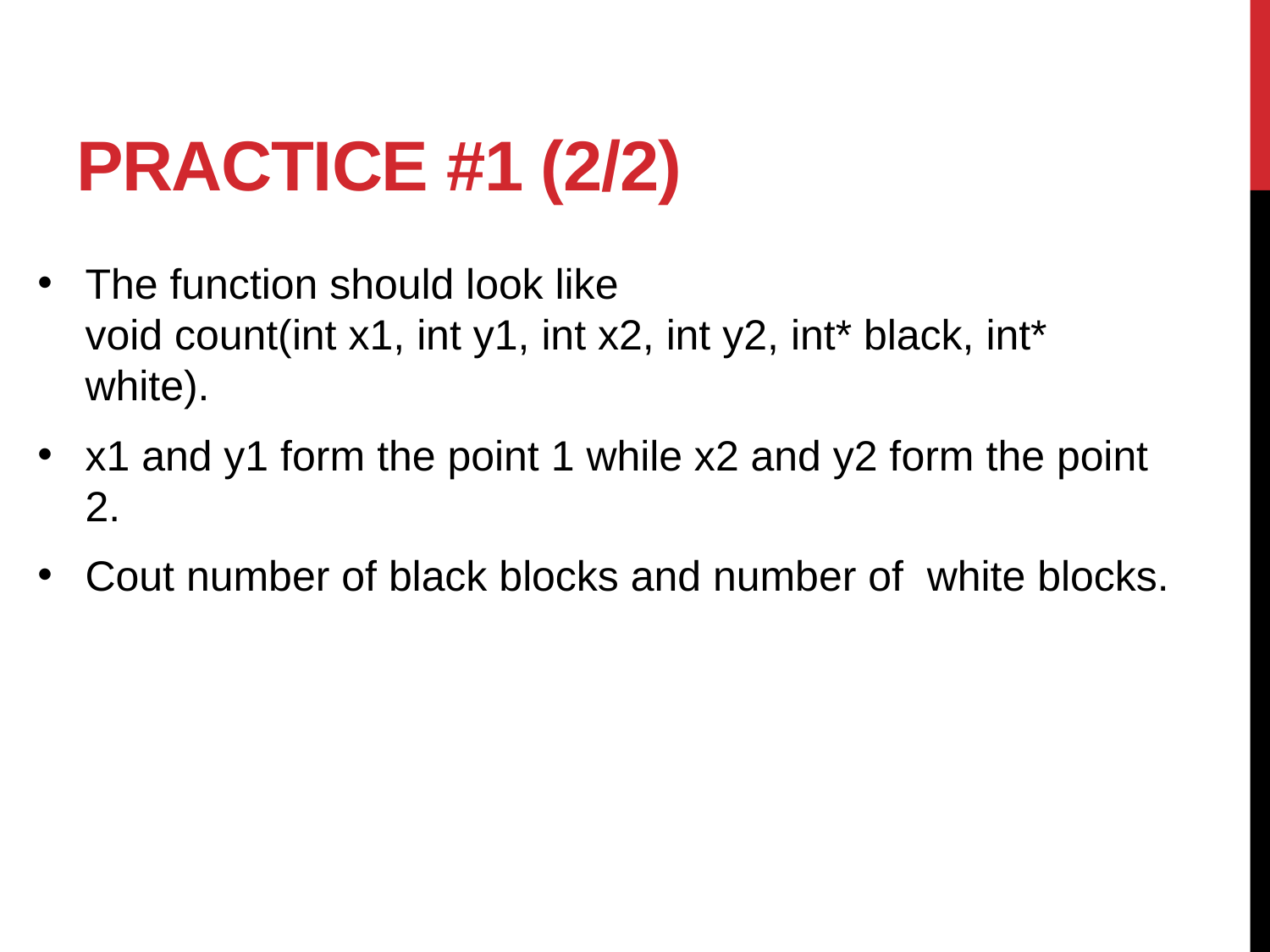

# Practice #1 (2/2)
The function should look like
void count(int x1, int y1, int x2, int y2, int* black, int* white).
x1 and y1 form the point 1 while x2 and y2 form the point 2.
Cout number of black blocks and number of  white blocks.